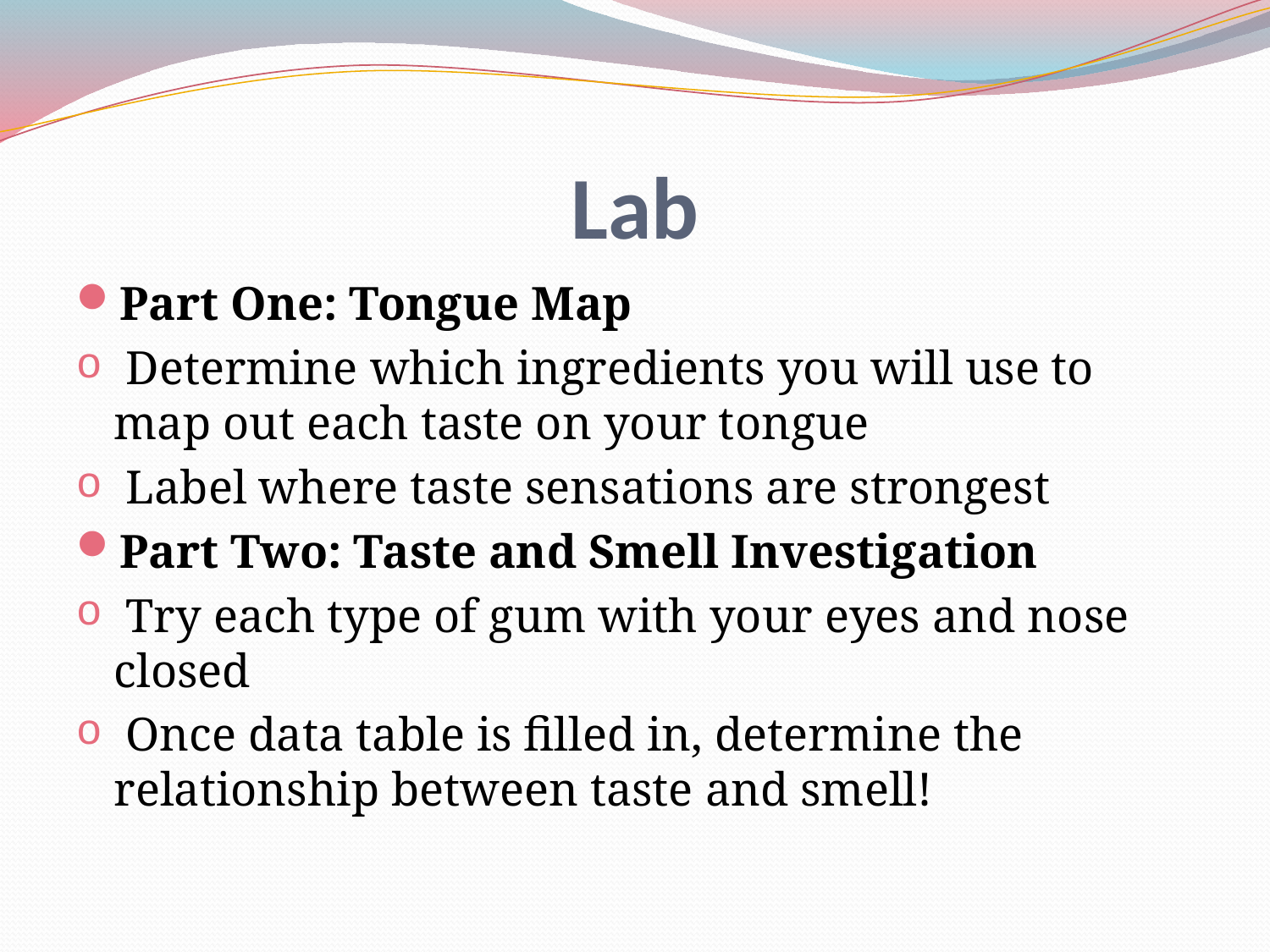

# Lab
Part One: Tongue Map
 Determine which ingredients you will use to map out each taste on your tongue
 Label where taste sensations are strongest
Part Two: Taste and Smell Investigation
 Try each type of gum with your eyes and nose closed
 Once data table is filled in, determine the relationship between taste and smell!